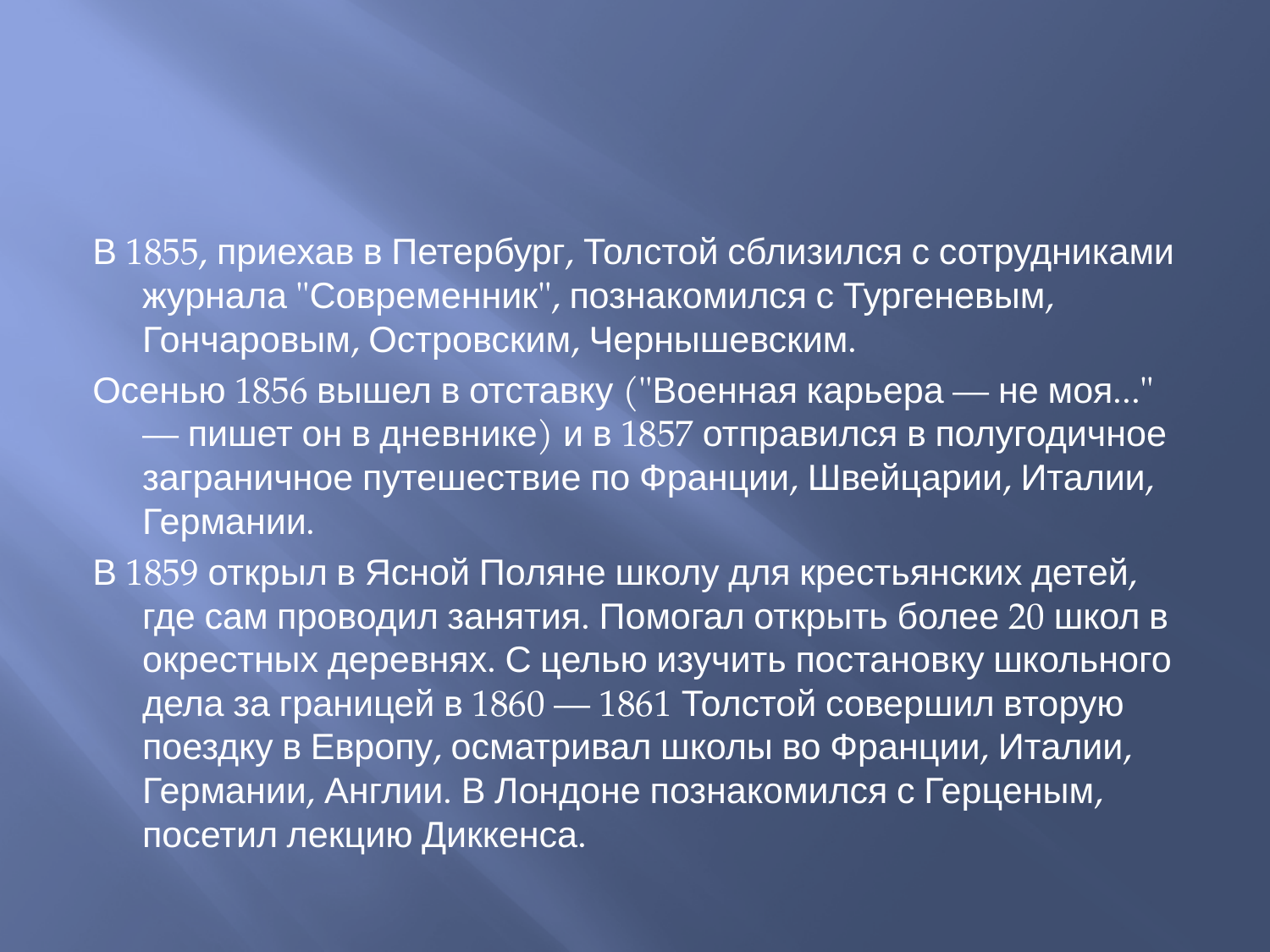

#
В 1855, приехав в Петербург, Толстой сблизился с сотрудниками журнала "Современник", познакомился с Тургеневым, Гончаровым, Островским, Чернышевским.
Осенью 1856 вышел в отставку ("Военная карьера — не моя..." — пишет он в дневнике) и в 1857 отправился в полугодичное заграничное путешествие по Франции, Швейцарии, Италии, Германии.
В 1859 открыл в Ясной Поляне школу для крестьянских детей, где сам проводил занятия. Помогал открыть более 20 школ в окрестных деревнях. С целью изучить постановку школьного дела за границей в 1860 — 1861 Толстой совершил вторую поездку в Европу, осматривал школы во Франции, Италии, Германии, Англии. В Лондоне познакомился с Герценым, посетил лекцию Диккенса.